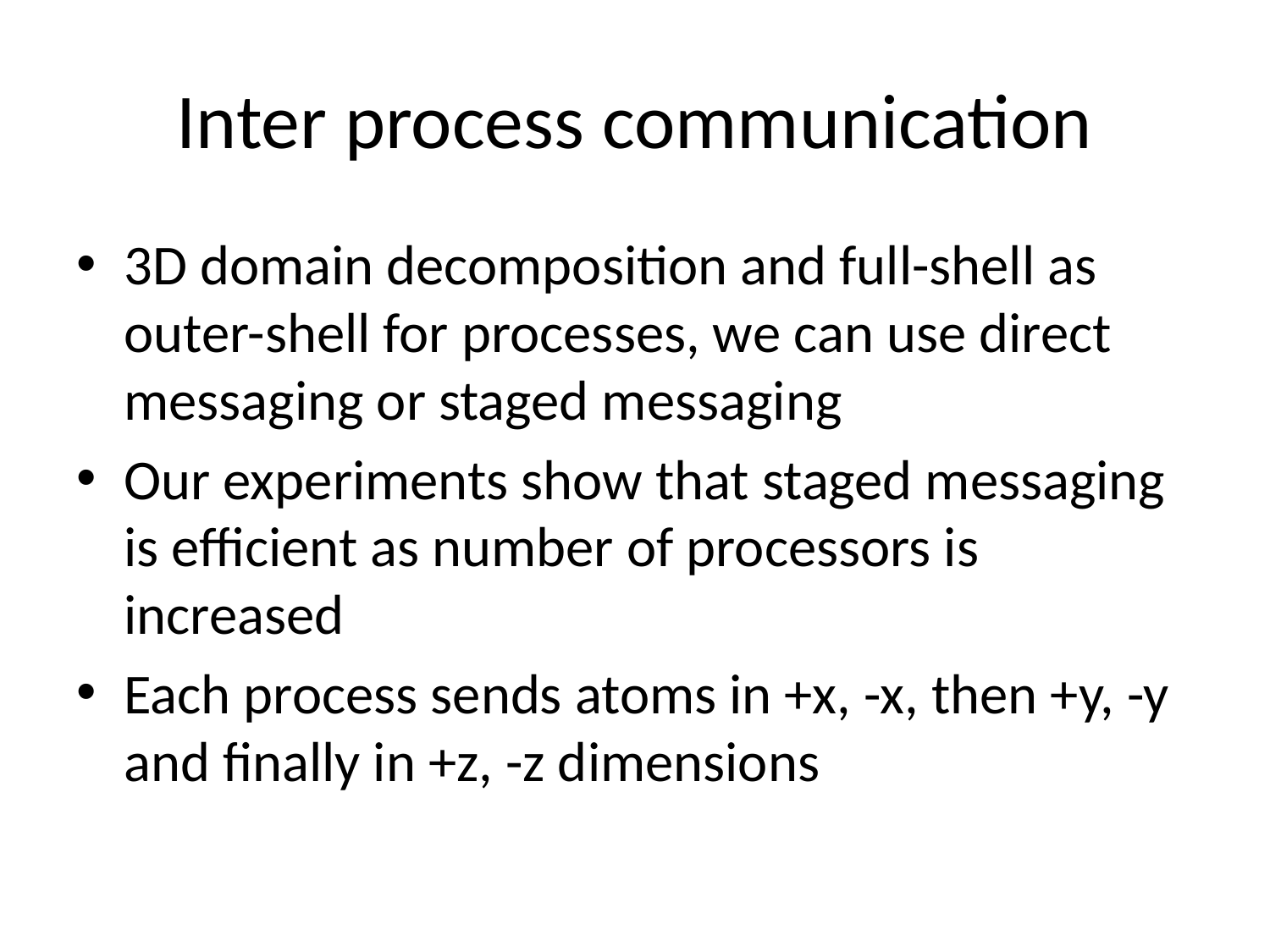

# Inter process communication
3D domain decomposition and full-shell as outer-shell for processes, we can use direct messaging or staged messaging
Our experiments show that staged messaging is efficient as number of processors is increased
Each process sends atoms in +x, -x, then +y, -y and finally in +z, -z dimensions